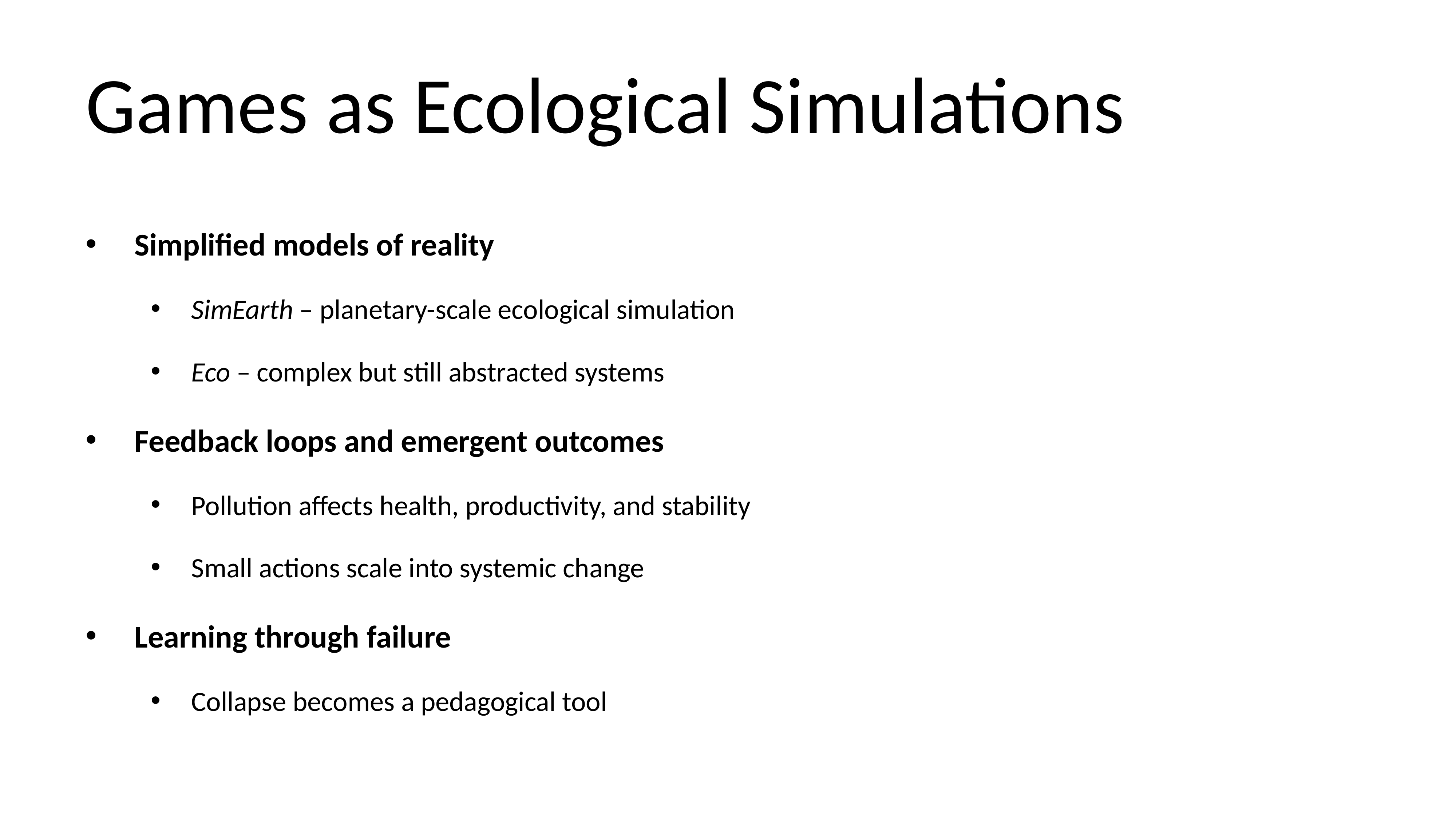

# Games as Ecological Simulations
Simplified models of reality
SimEarth – planetary-scale ecological simulation
Eco – complex but still abstracted systems
Feedback loops and emergent outcomes
Pollution affects health, productivity, and stability
Small actions scale into systemic change
Learning through failure
Collapse becomes a pedagogical tool